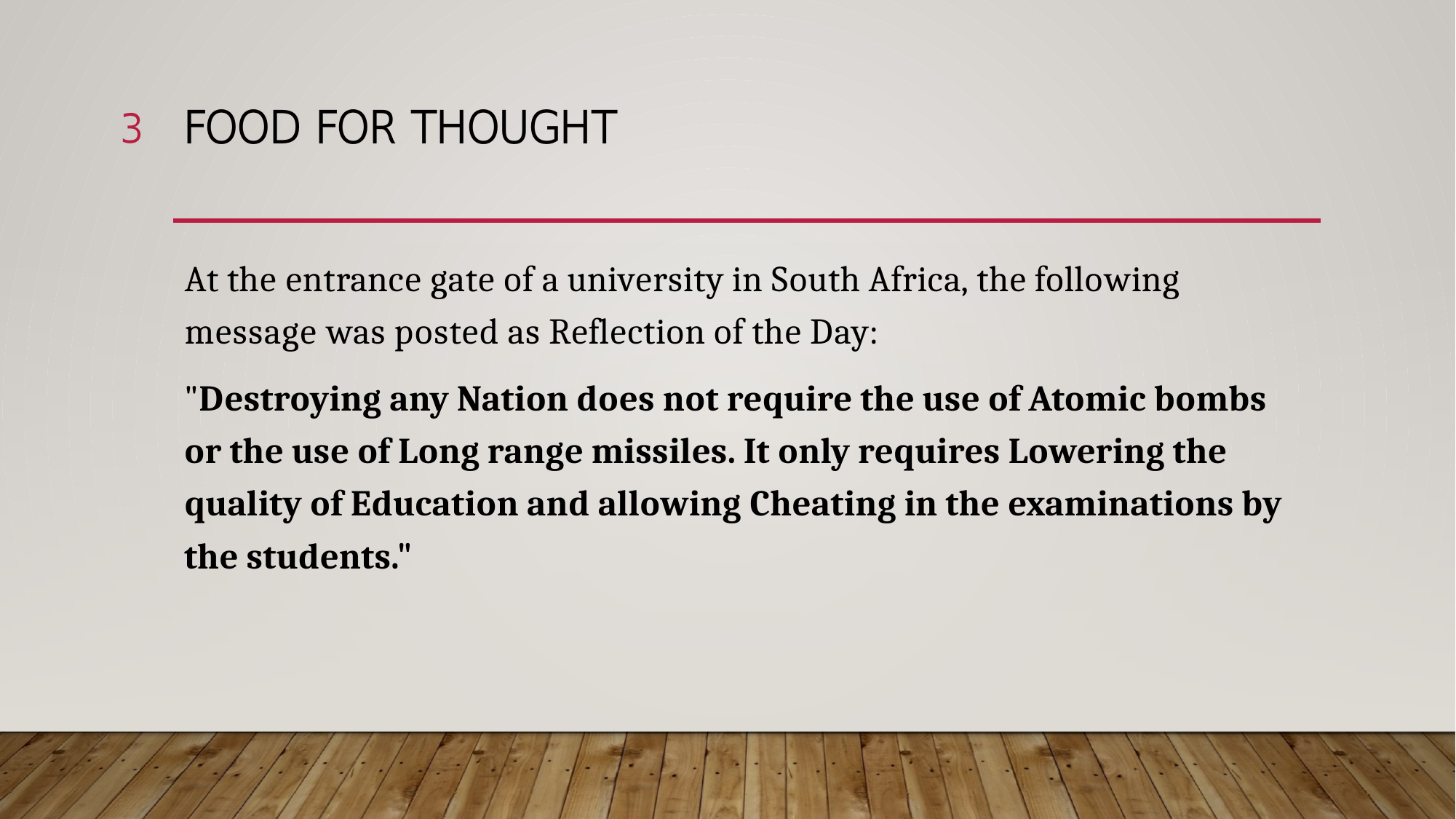

3
# Food for thought
At the entrance gate of a university in South Africa, the following message was posted as Reflection of the Day:
"Destroying any Nation does not require the use of Atomic bombs or the use of Long range missiles. It only requires Lowering the quality of Education and allowing Cheating in the examinations by the students."